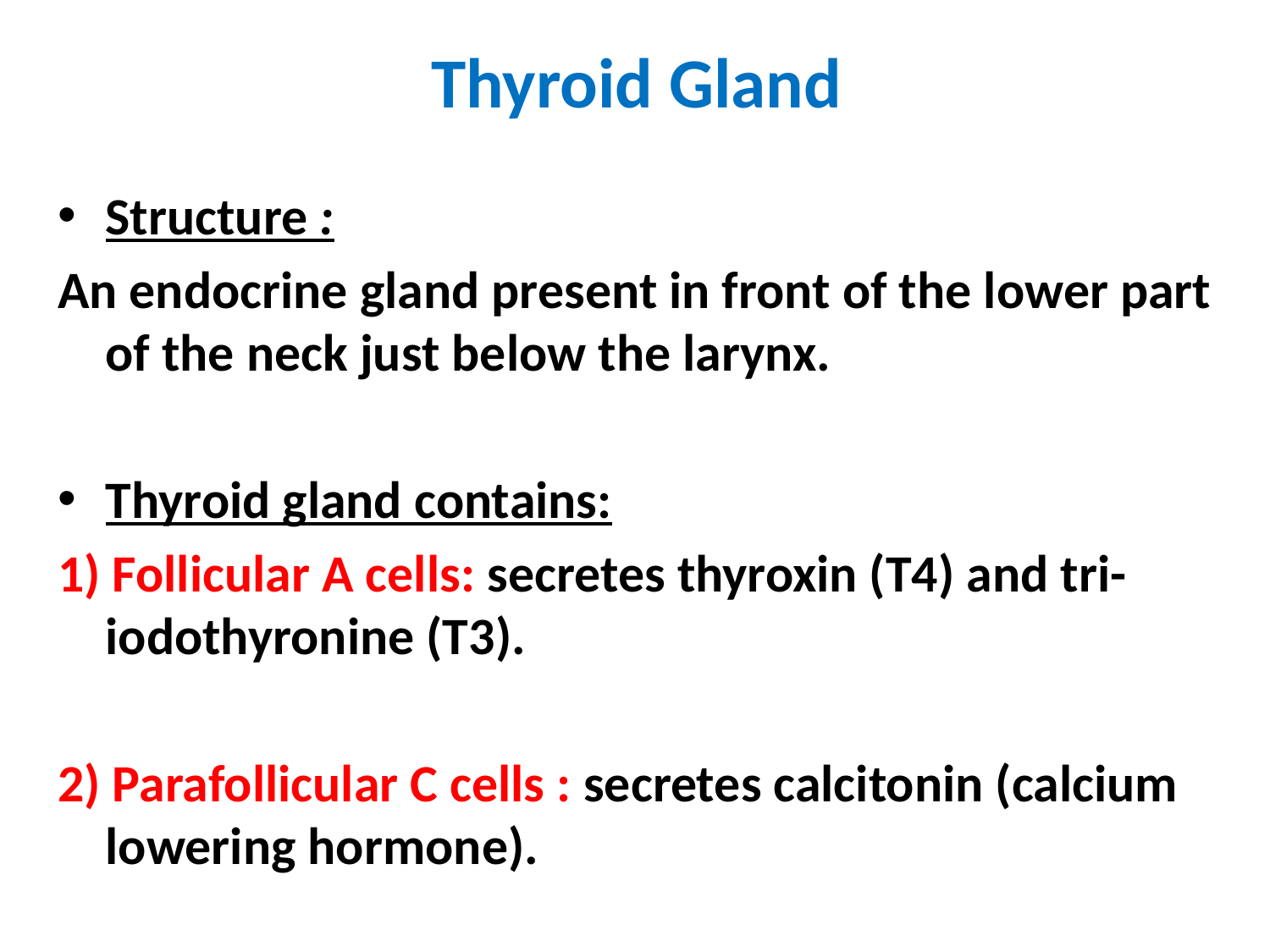

# Thyroid Gland
Structure :
An endocrine gland present in front of the lower part of the neck just below the larynx.

Thyroid gland contains:
1) Follicular A cells: secretes thyroxin (T4) and tri-iodothyronine (T3).

2) Parafollicular C cells : secretes calcitonin (calcium lowering hormone).